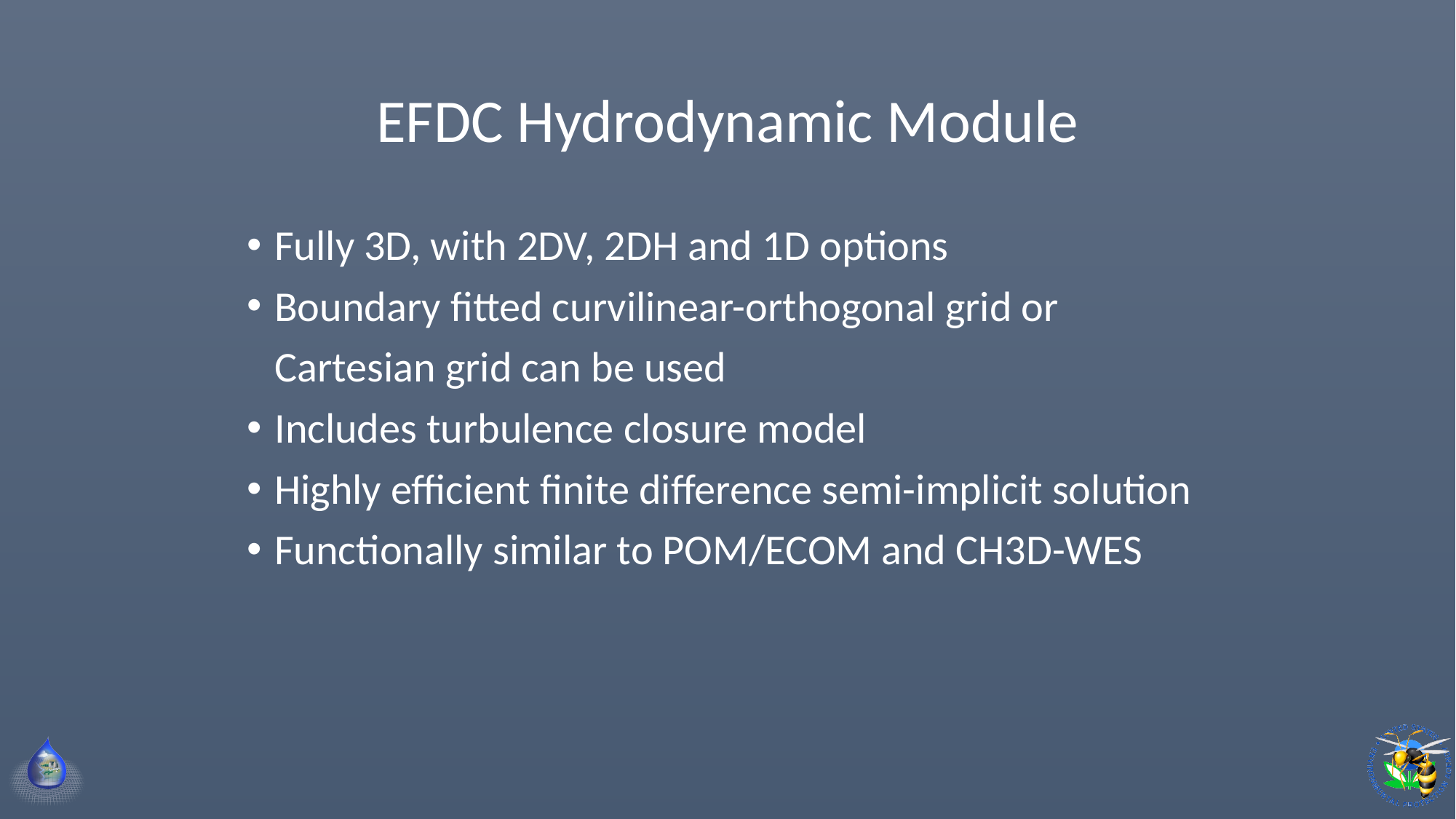

# EFDC Hydrodynamic Module
Fully 3D, with 2DV, 2DH and 1D options
Boundary fitted curvilinear-orthogonal grid or
	Cartesian grid can be used
Includes turbulence closure model
Highly efficient finite difference semi-implicit solution
Functionally similar to POM/ECOM and CH3D-WES